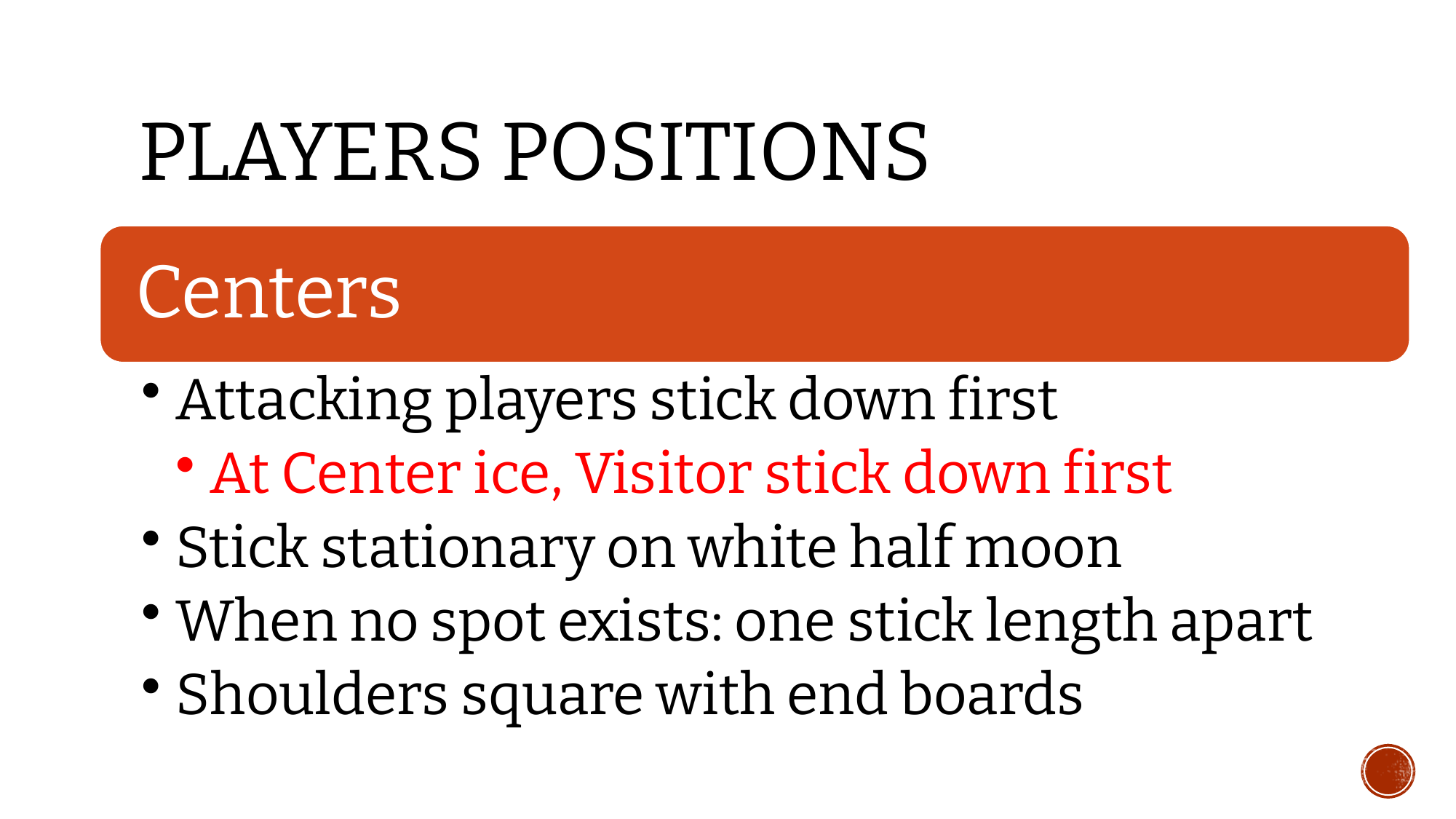

# Players Positions
Centers
Attacking players stick down first
At Center ice, Visitor stick down first
Stick stationary on white half moon
When no spot exists: one stick length apart
Shoulders square with end boards